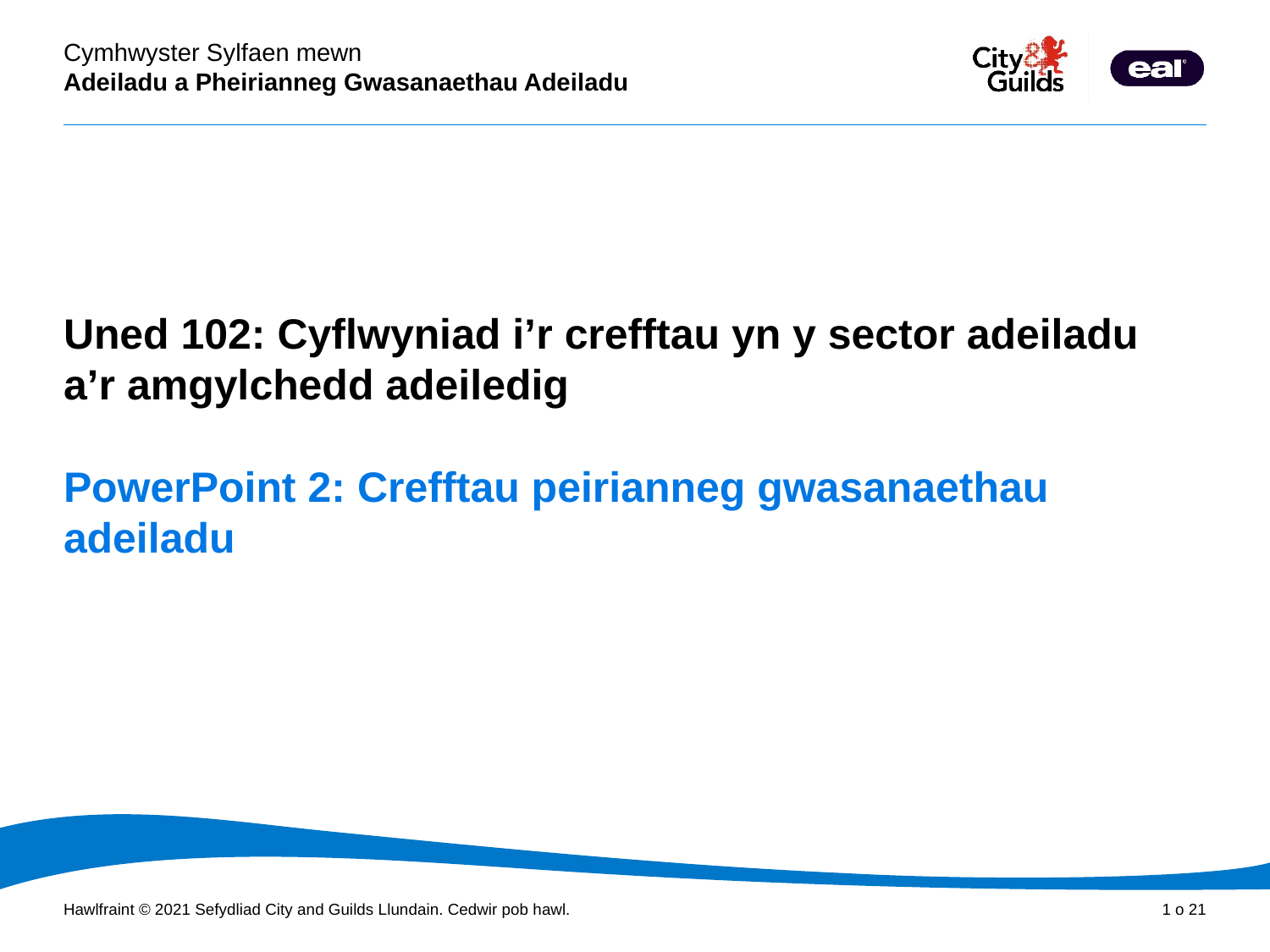

Cyflwyniad PowerPoint
Uned 102: Cyflwyniad i’r crefftau yn y sector adeiladu a’r amgylchedd adeiledig
# PowerPoint 2: Crefftau peirianneg gwasanaethau adeiladu